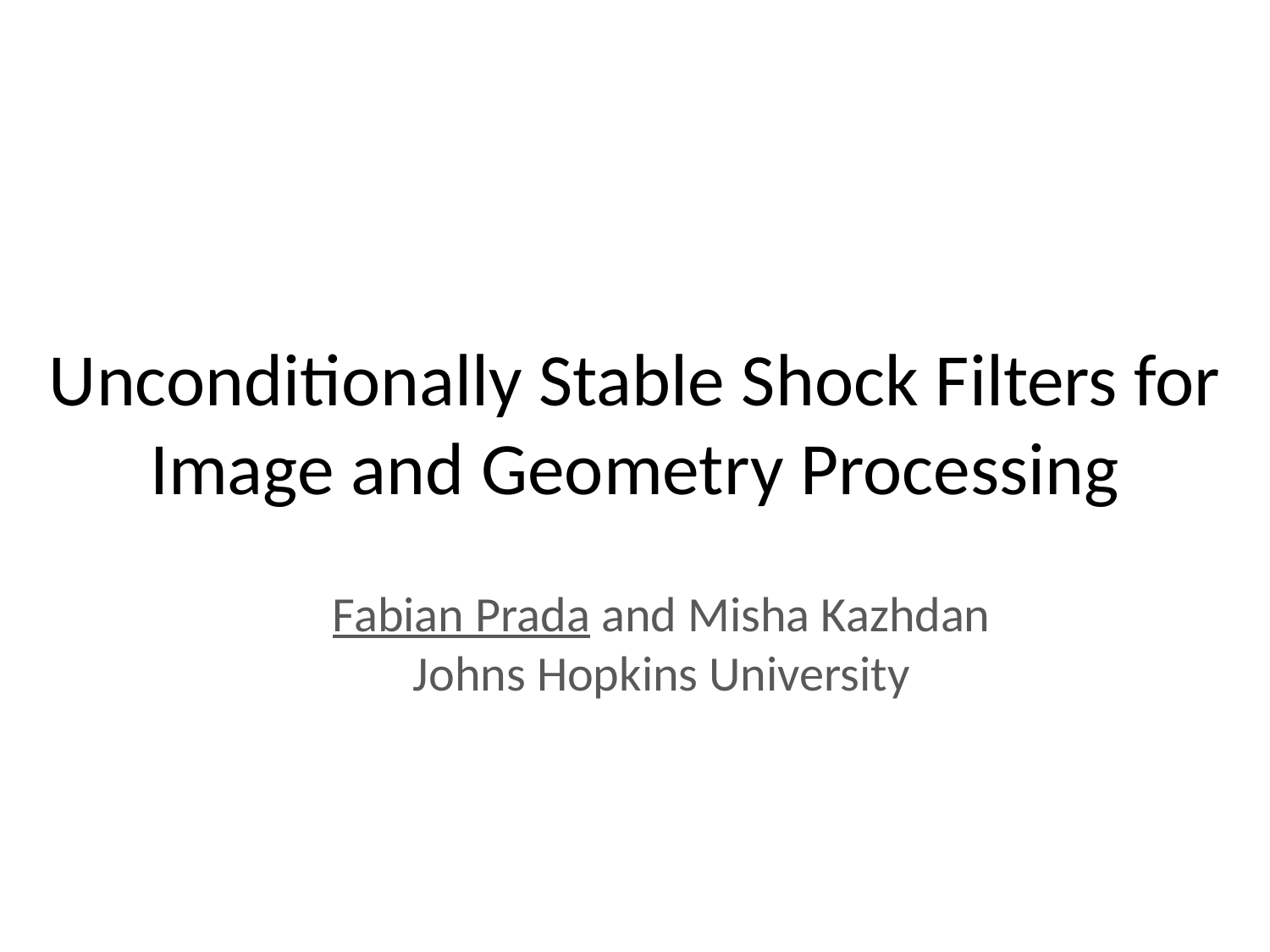

# Unconditionally Stable Shock Filters for Image and Geometry Processing
Fabian Prada and Misha Kazhdan
Johns Hopkins University